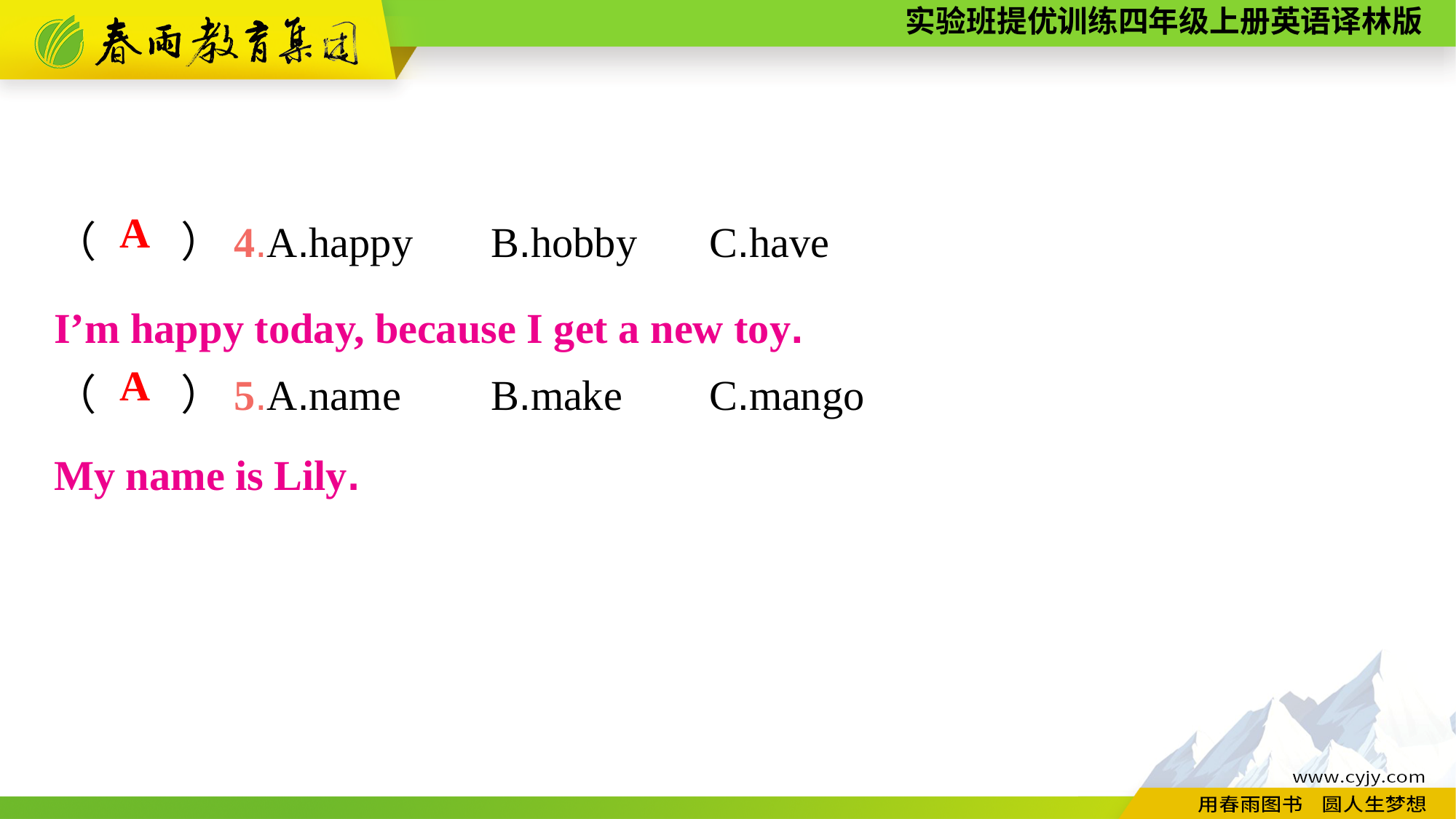

（　　）4.A.happy	B.hobby	C.have

（　　）5.A.name	B.make	C.mango
A
I’m happy today, because I get a new toy.
A
My name is Lily.